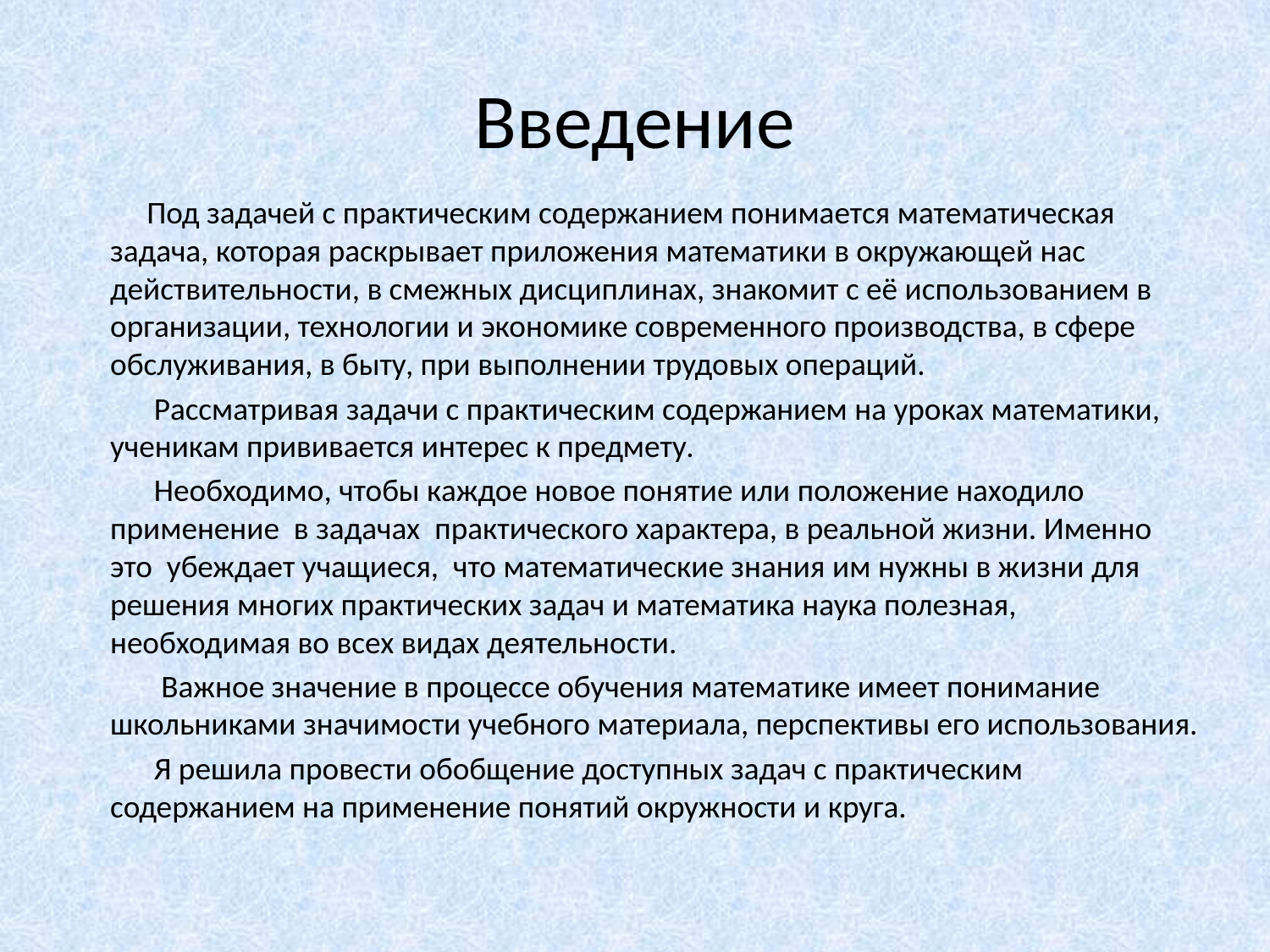

# Введение
           Под задачей с практическим содержанием понимается математическая задача, которая раскрывает приложения математики в окружающей нас действительности, в смежных дисциплинах, знакомит с её использованием в организации, технологии и экономике современного производства, в сфере обслуживания, в быту, при выполнении трудовых операций.
            Рассматривая задачи с практическим содержанием на уроках математики, ученикам прививается интерес к предмету.
            Необходимо, чтобы каждое новое понятие или положение находило применение  в задачах  практического характера, в реальной жизни. Именно это  убеждает учащиеся,  что математические знания им нужны в жизни для решения многих практических задач и математика наука полезная, необходимая во всех видах деятельности.
             Важное значение в процессе обучения математике имеет понимание школьниками значимости учебного материала, перспективы его использования.
            Я решила провести обобщение доступных задач с практическим содержанием на применение понятий окружности и круга.